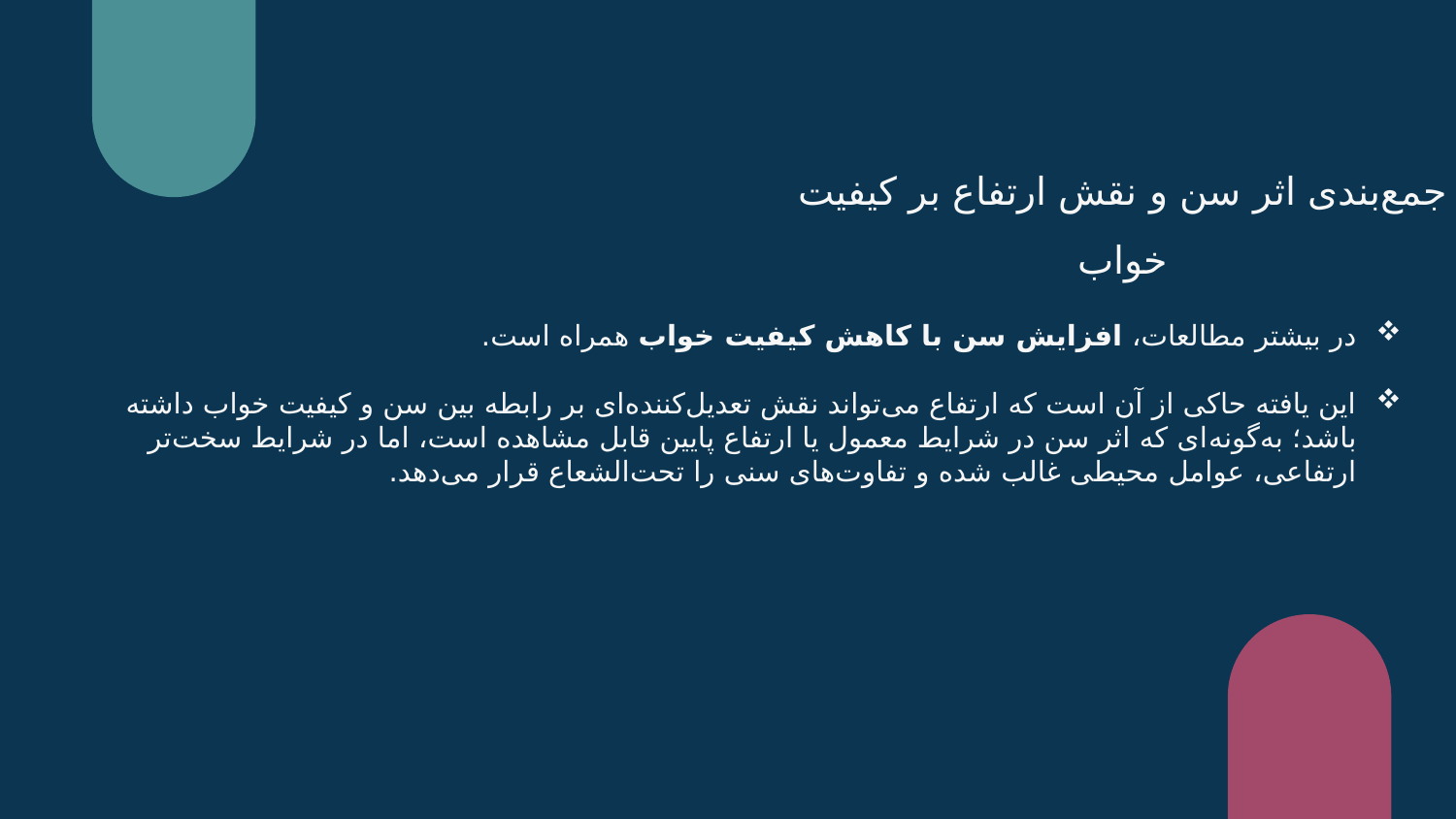

جمع‌بندی اثر سن و نقش ارتفاع بر کیفیت خواب
در بیشتر مطالعات، افزایش سن با کاهش کیفیت خواب همراه است.

این یافته حاکی از آن است که ارتفاع می‌تواند نقش تعدیل‌کننده‌ای بر رابطه بین سن و کیفیت خواب داشته باشد؛ به‌گونه‌ای که اثر سن در شرایط معمول یا ارتفاع پایین قابل مشاهده است، اما در شرایط سخت‌تر ارتفاعی، عوامل محیطی غالب شده و تفاوت‌های سنی را تحت‌الشعاع قرار می‌دهد.